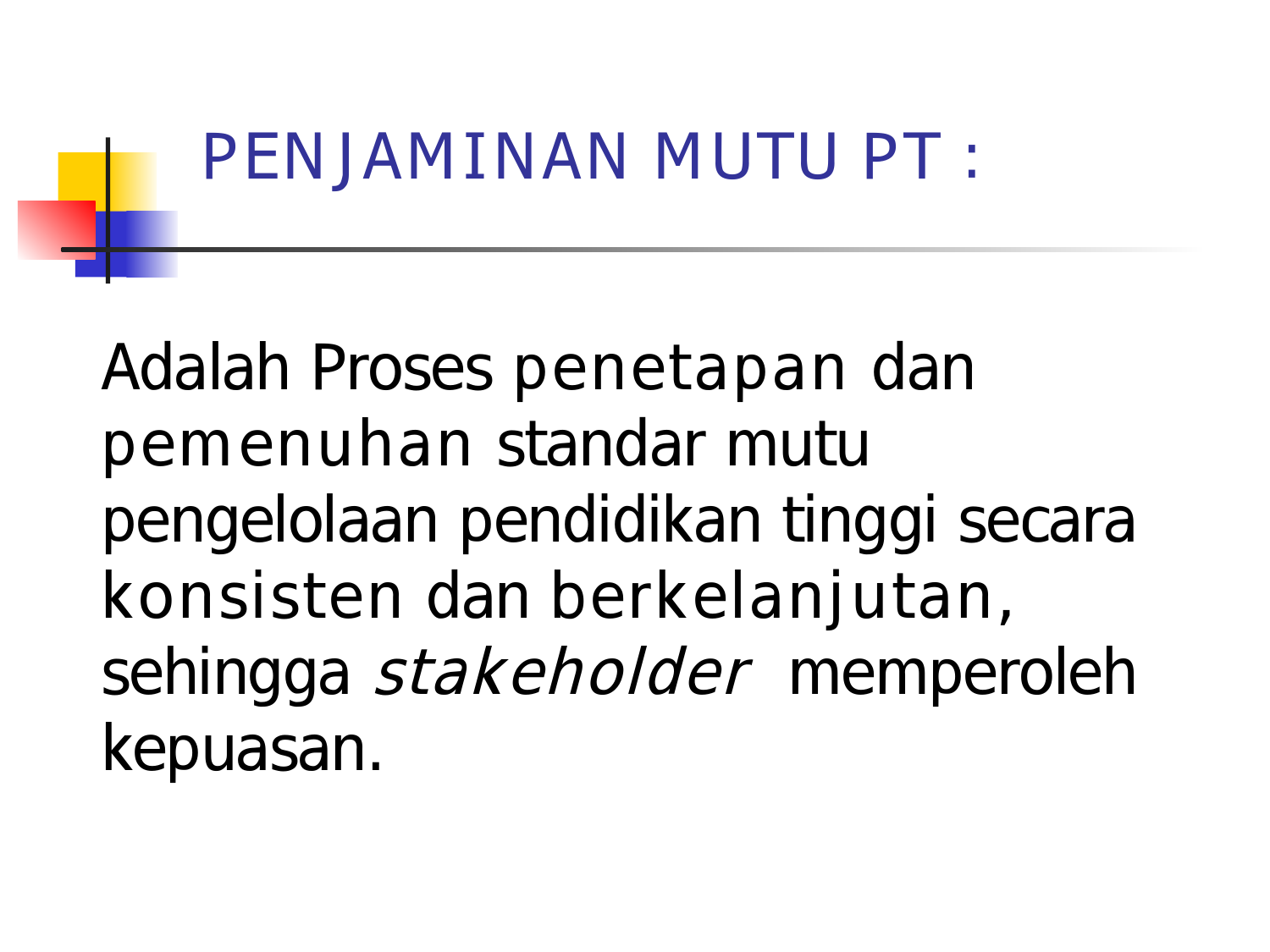

# PENJAMINAN MUTU PT :
Adalah Proses penetapan dan pemenuhan standar mutu pengelolaan pendidikan tinggi secara konsisten dan berkelanjutan, sehingga stakeholder  memperoleh kepuasan.